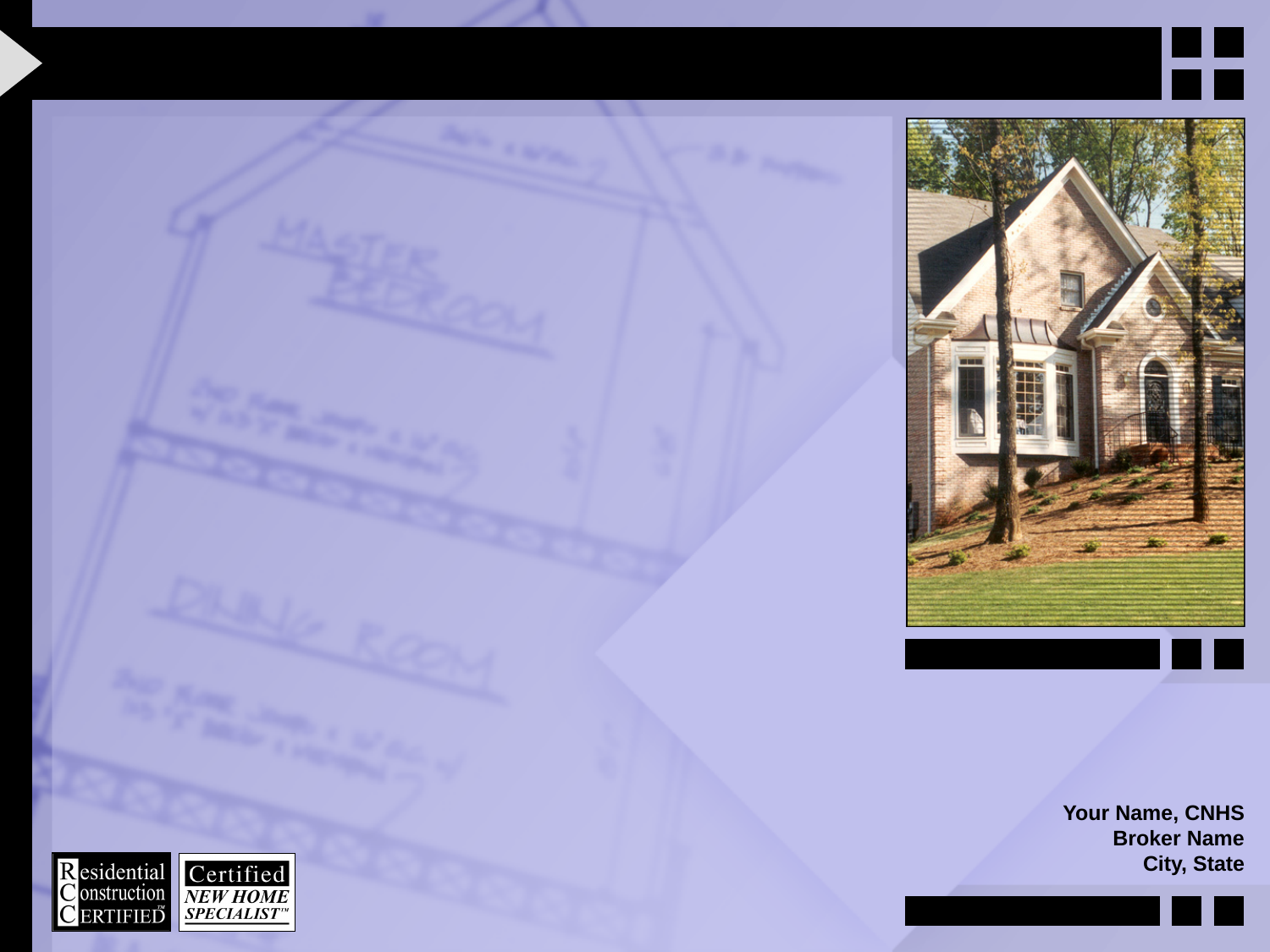

#

Your Name, CNHS
Broker Name
City, State